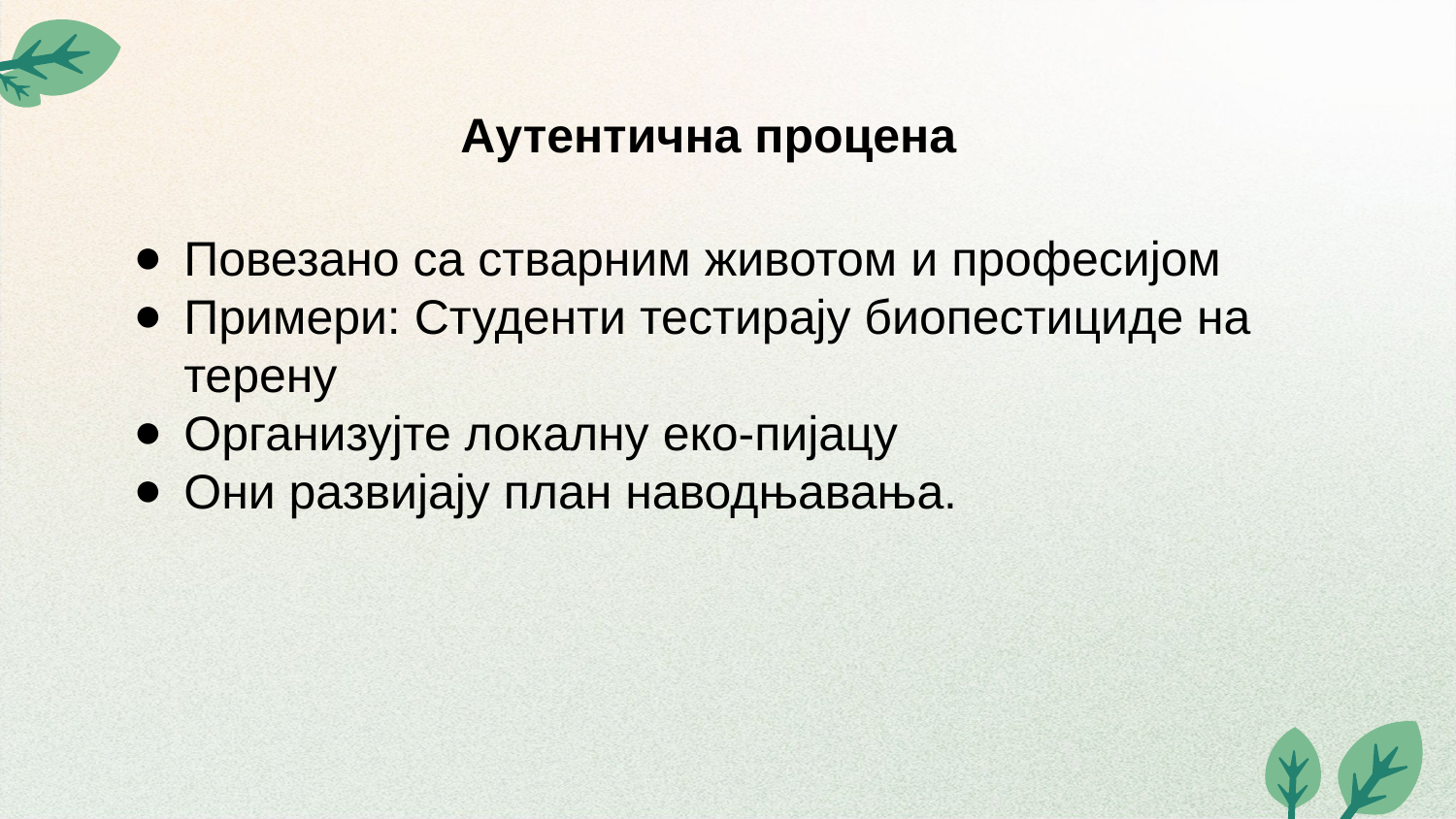

Аутентична процена
Повезано са стварним животом и професијом
Примери: Студенти тестирају биопестициде на терену
Организујте локалну еко-пијацу
Они развијају план наводњавања.